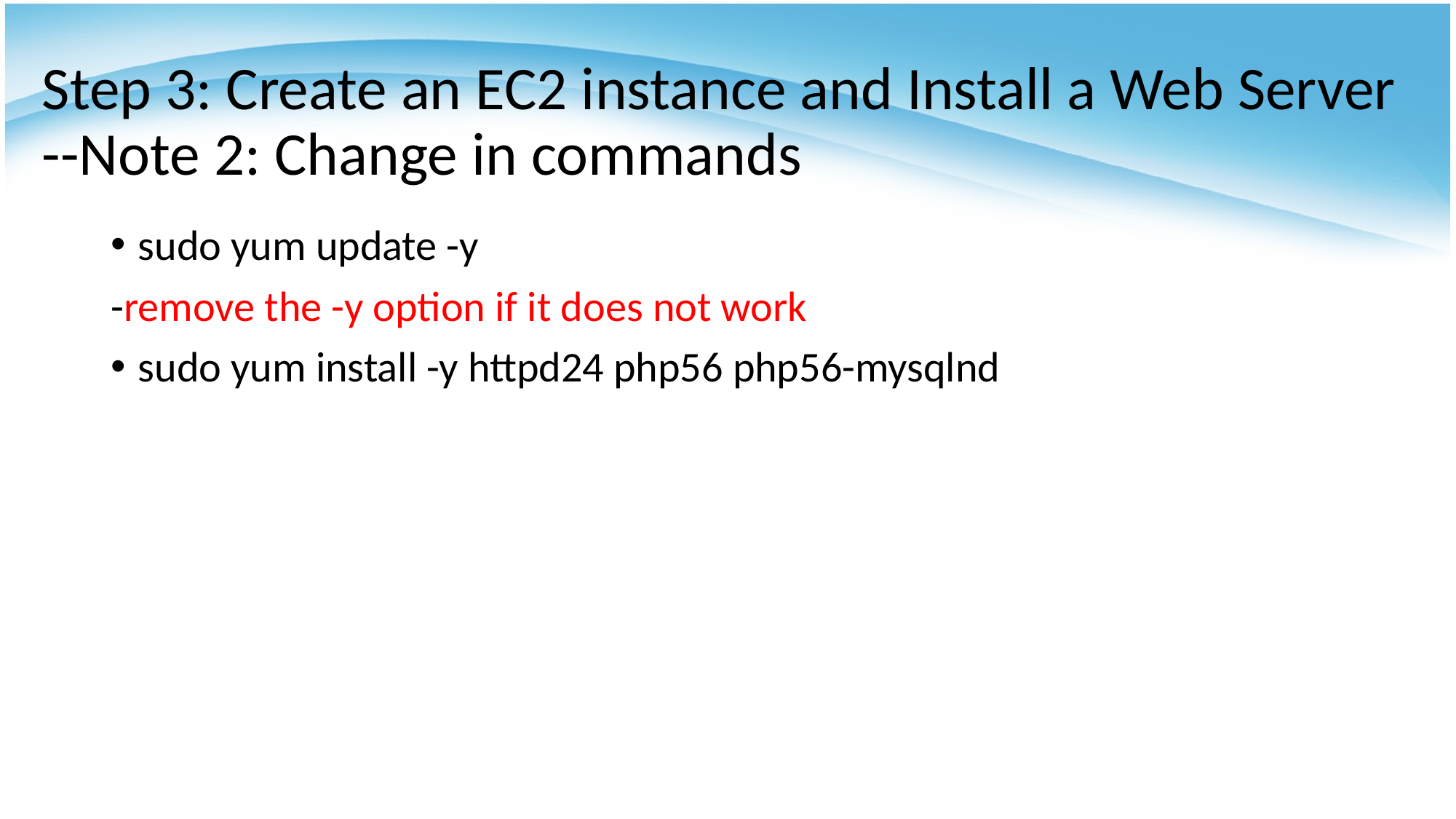

# Step 3: Create an EC2 instance and Install a Web Server --Note 2: Change in commands
sudo yum update -y
-remove the -y option if it does not work
sudo yum install -y httpd24 php56 php56-mysqlnd